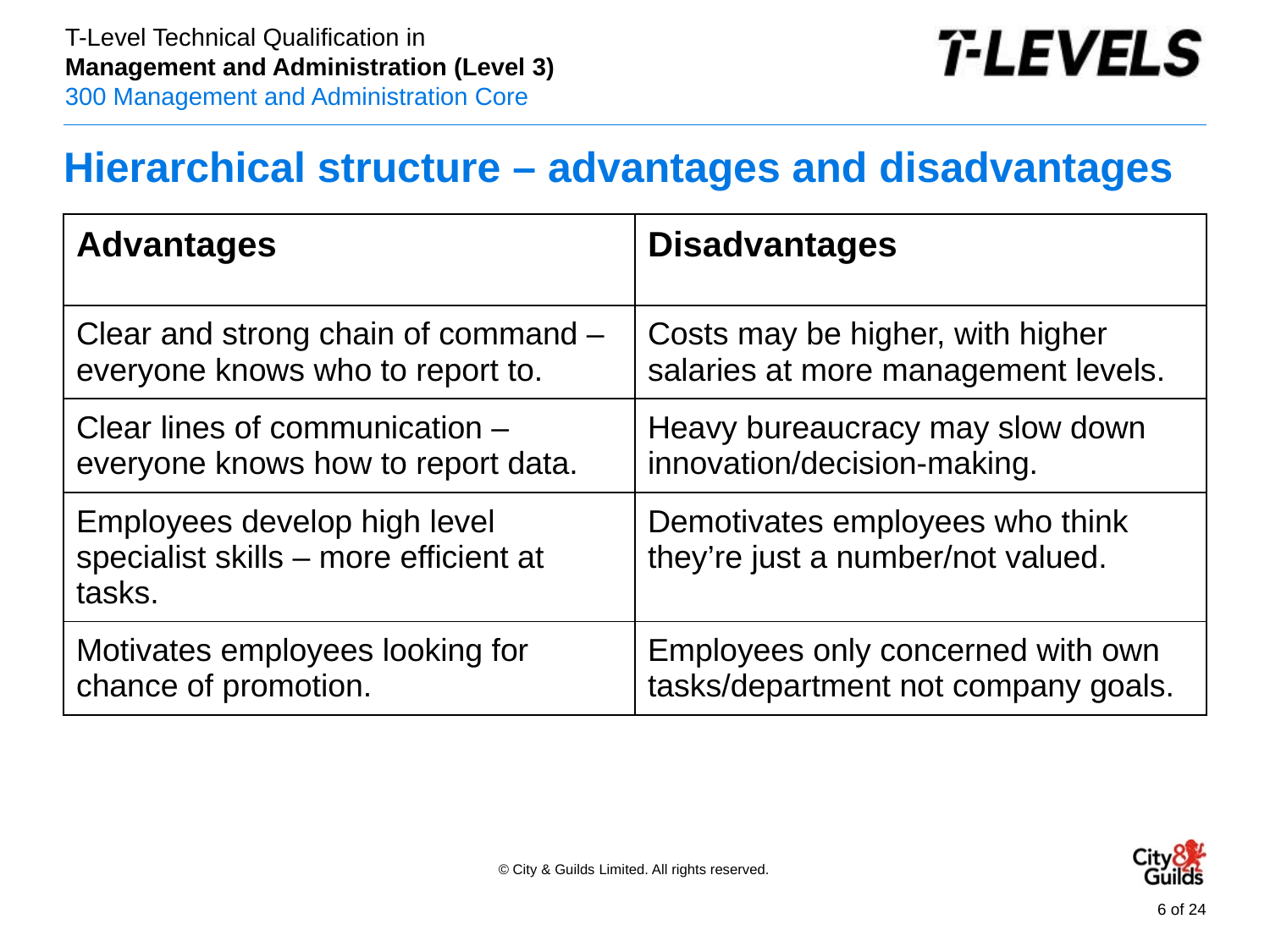

# Hierarchical structure – advantages and disadvantages
| Advantages | Disadvantages |
| --- | --- |
| Clear and strong chain of command –everyone knows who to report to. | Costs may be higher, with higher salaries at more management levels. |
| Clear lines of communication – everyone knows how to report data. | Heavy bureaucracy may slow down innovation/decision-making. |
| Employees develop high level specialist skills – more efficient at tasks. | Demotivates employees who think they’re just a number/not valued. |
| Motivates employees looking for chance of promotion. | Employees only concerned with own tasks/department not company goals. |